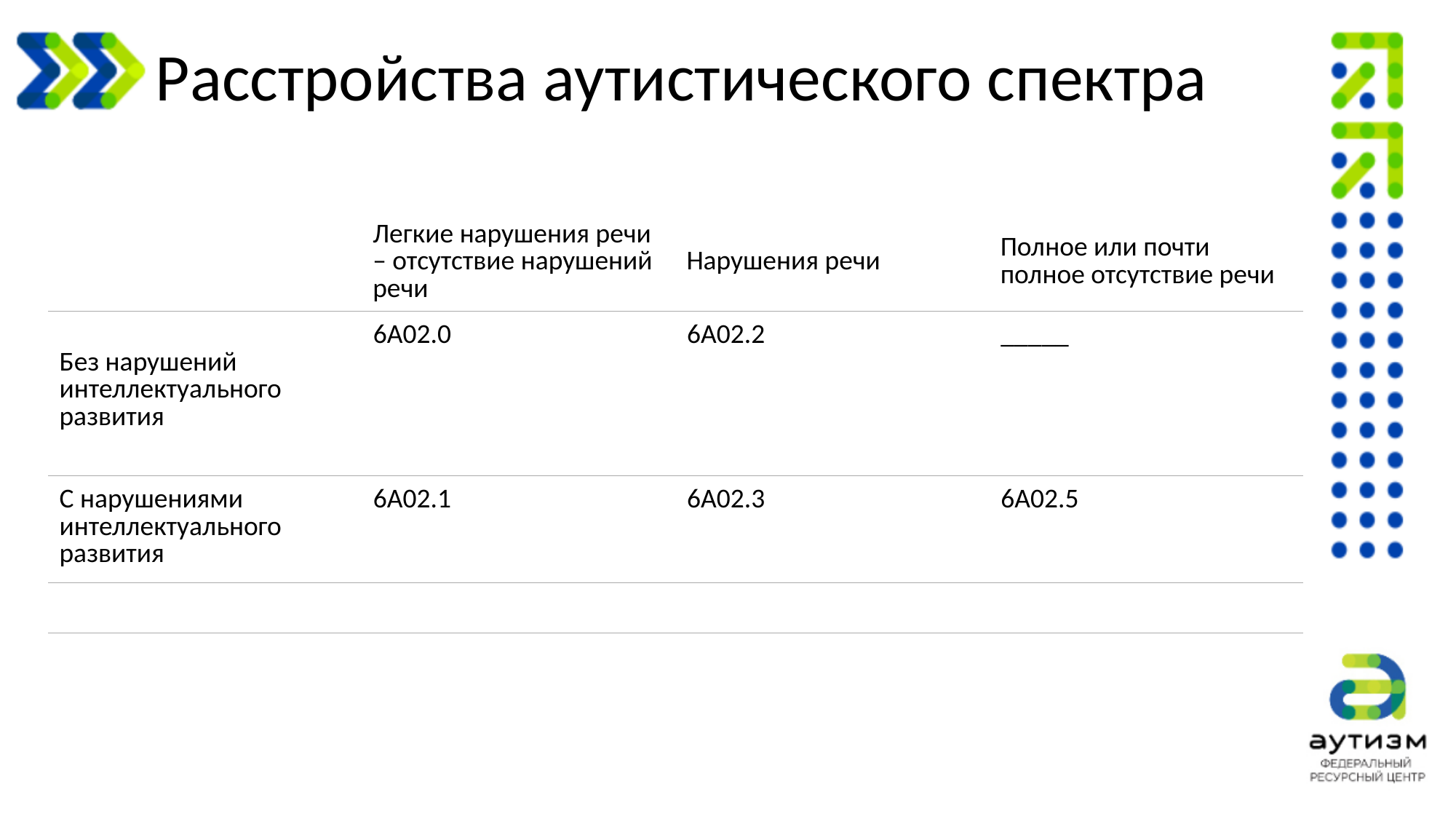

# Расстройства аутистического спектра
|  | Легкие нарушения речи – отсутствие нарушений речи | Нарушения речи | Полное или почти полное отсутствие речи |
| --- | --- | --- | --- |
| Без нарушений интеллектуального развития | 6A02.0 | 6A02.2 | \_\_\_\_\_ |
| С нарушениями интеллектуального развития | 6A02.1 | 6A02.3 | 6A02.5 |
|  |  |  |  |